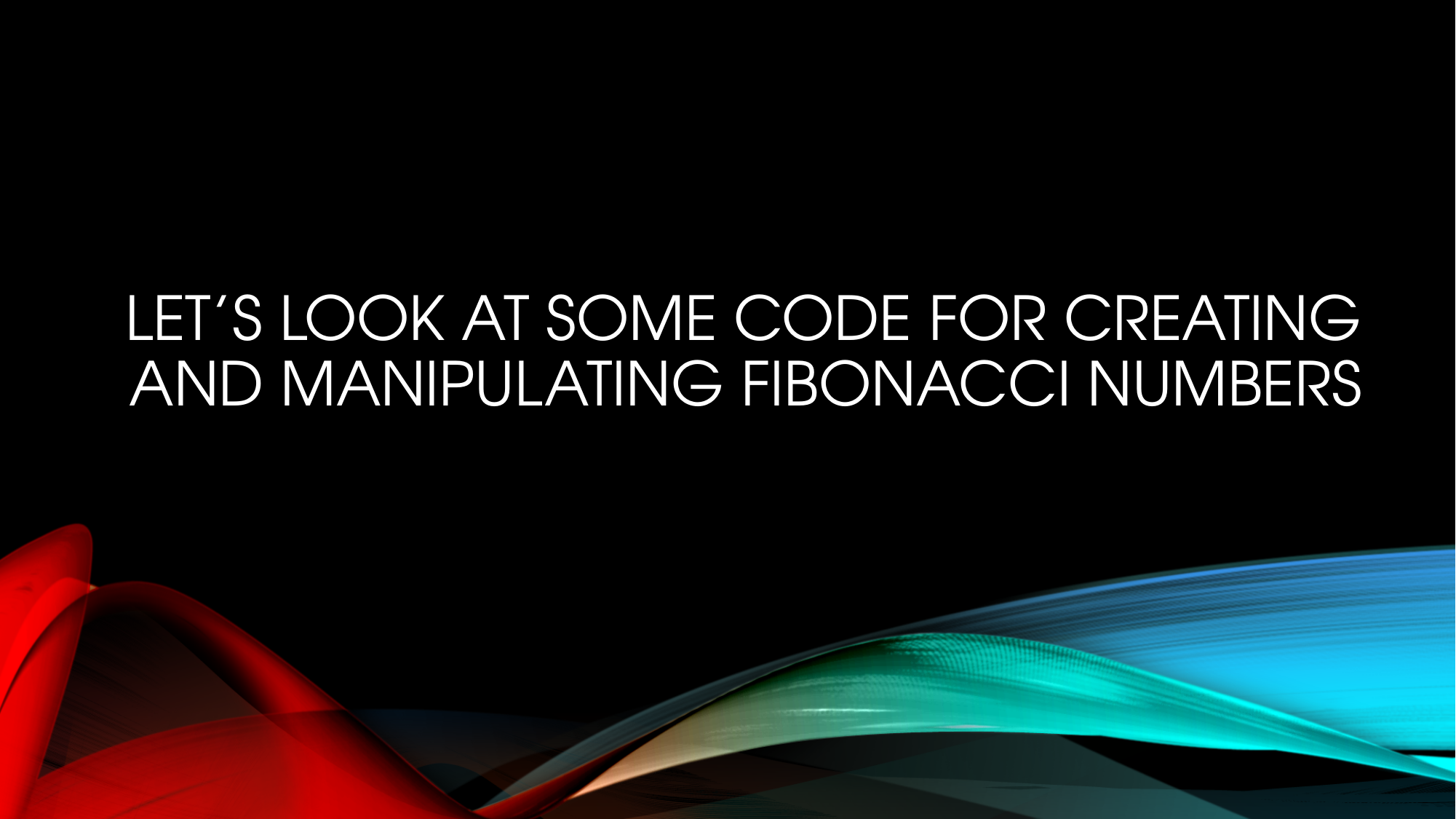

# Let’s look at some code for creating and manipulating Fibonacci numbers